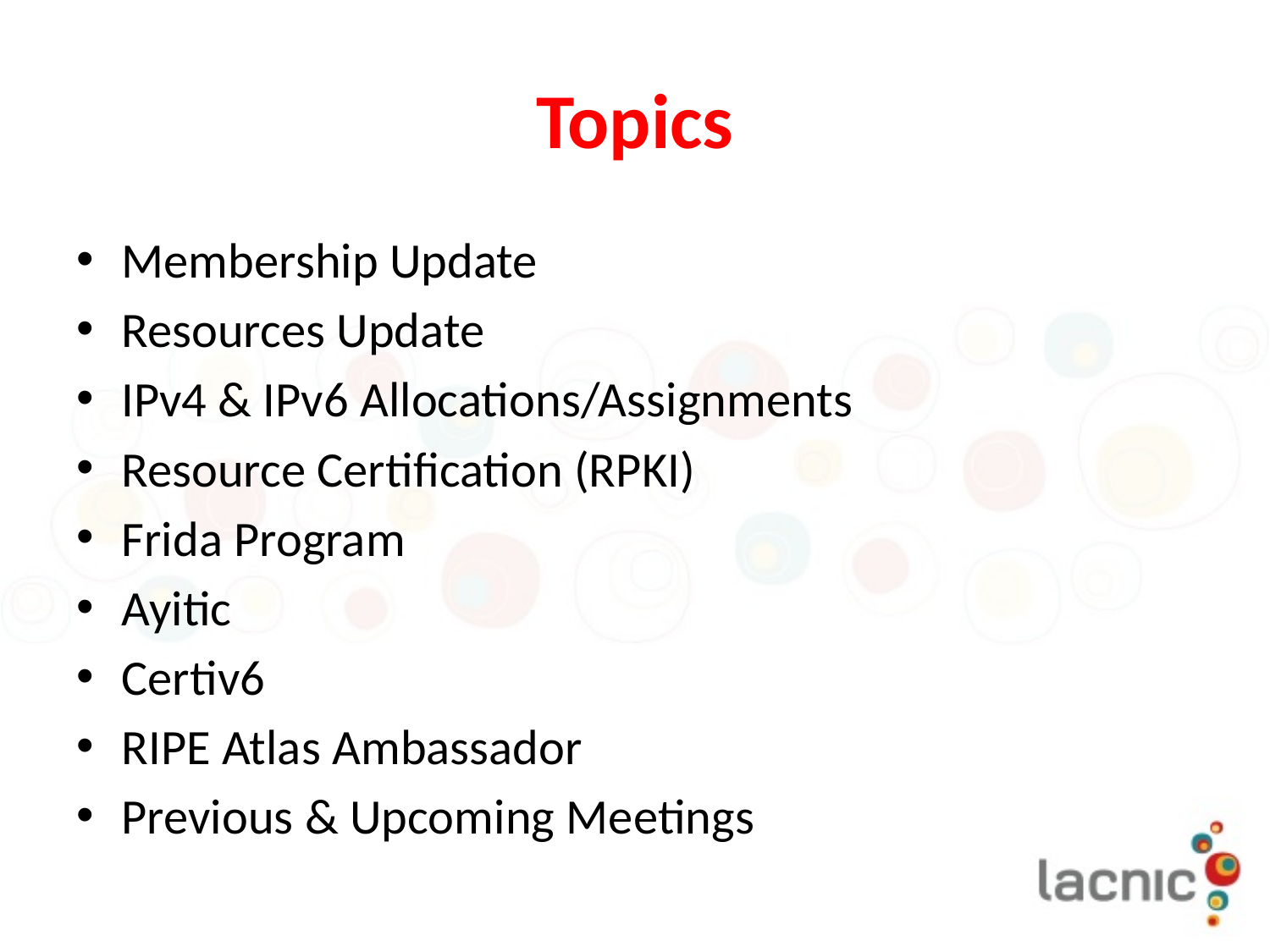

# Topics
Membership Update
Resources Update
IPv4 & IPv6 Allocations/Assignments
Resource Certification (RPKI)
Frida Program
Ayitic
Certiv6
RIPE Atlas Ambassador
Previous & Upcoming Meetings